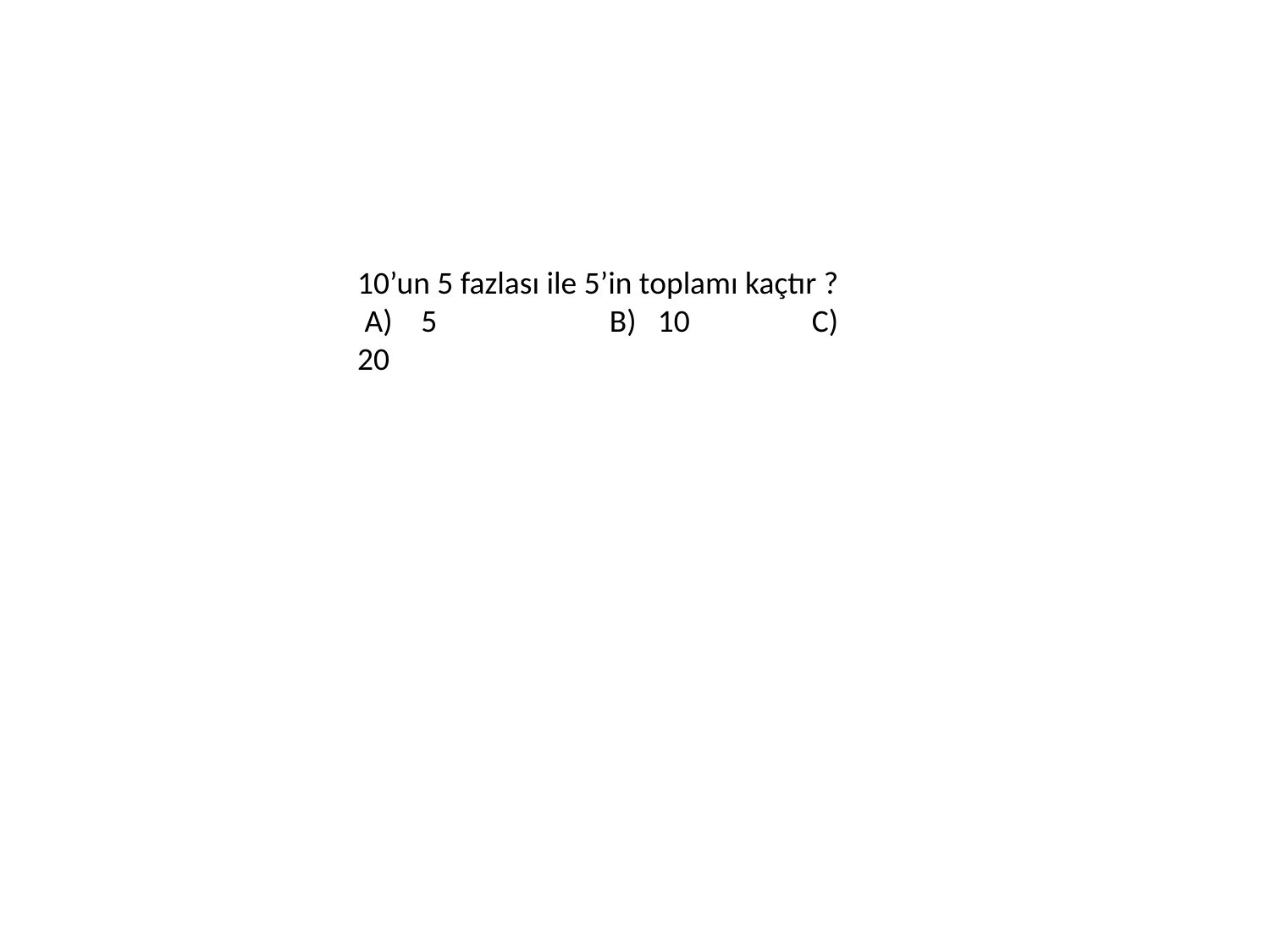

10’un 5 fazlası ile 5’in toplamı kaçtır ?  A)    5                        B)   10                 C) 20